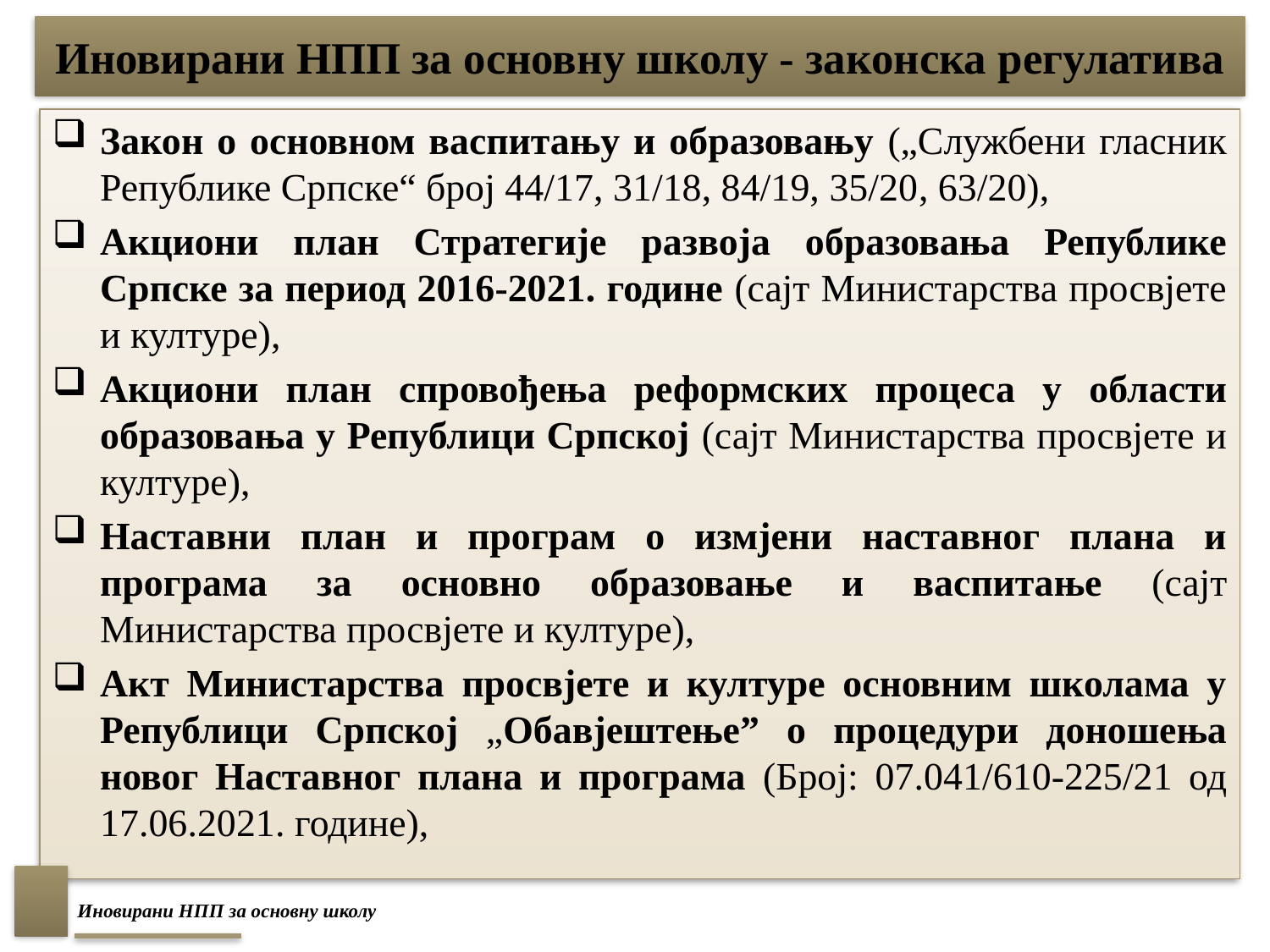

# Иновирани НПП за основну школу - законска регулатива
Закон о основном васпитању и образовању („Службени гласник Републике Српске“ број 44/17, 31/18, 84/19, 35/20, 63/20),
Акциони план Стратегије развоја образовања Републике Српске за период 2016-2021. године (сајт Министарства просвјете и културе),
Акциони план спровођењa реформских процеса у области образовања у Републици Српској (сајт Министарства просвјете и културе),
Наставни план и програм о измјени наставног плана и програма за основно образовање и васпитање (сајт Министарства просвјете и културе),
Акт Министарства просвјете и културе основним школама у Републици Српској „Обавјештење” о процедури доношења новог Наставног плана и програма (Број: 07.041/610-225/21 од 17.06.2021. године),

Иновирани НПП за основну школу